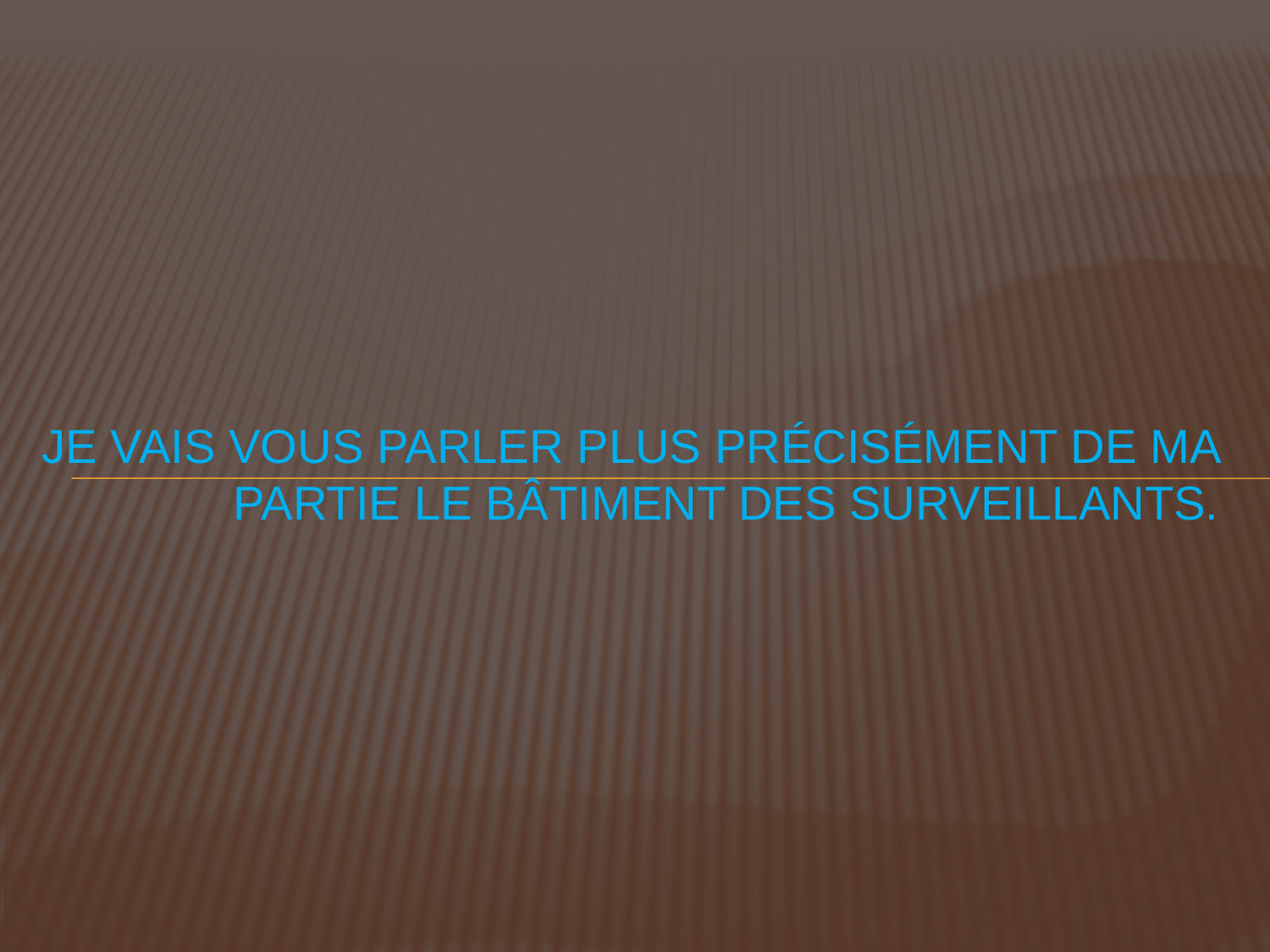

# Je vais vous parler plus précisément de ma partie le bâtiment des surveillants.